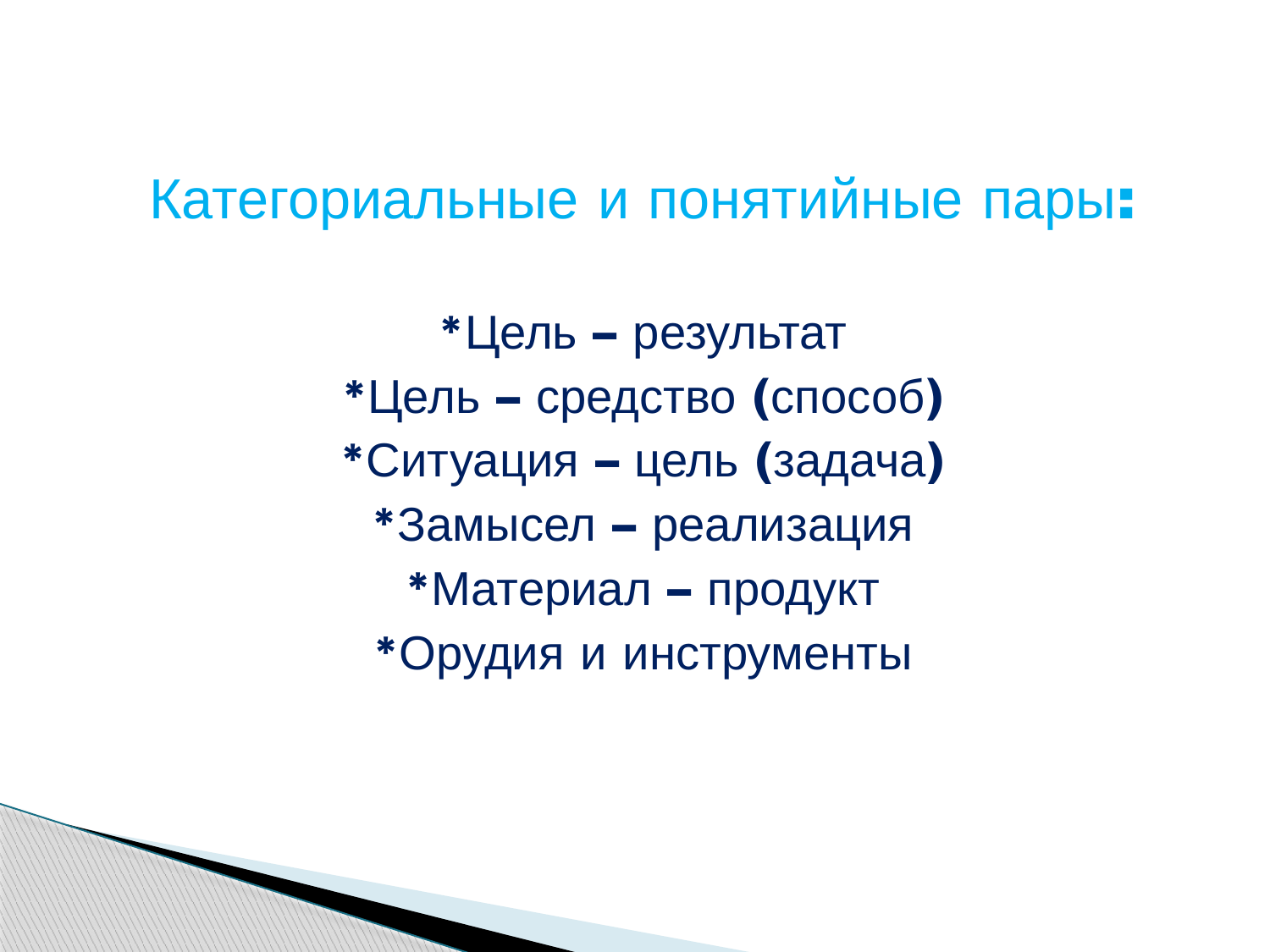

Категориальные и понятийные пары:

*Цель – результат
*Цель – средство (способ)
*Ситуация – цель (задача)
*Замысел – реализация
*Материал – продукт
*Орудия и инструменты